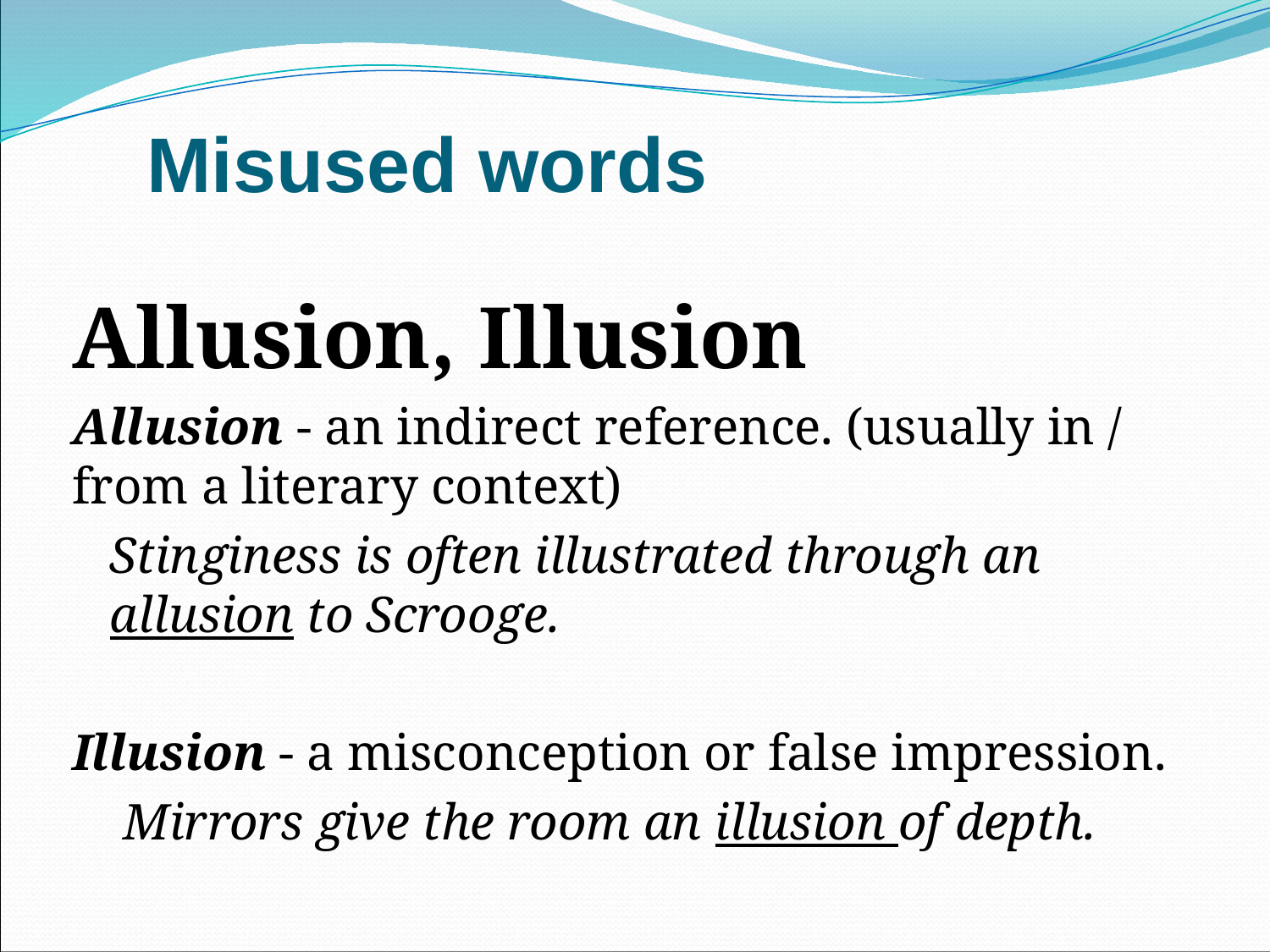

# Misused words
Allusion, Illusion
Allusion - an indirect reference. (usually in / from a literary context)
	Stinginess is often illustrated through an allusion to Scrooge.

Illusion - a misconception or false impression.
	 Mirrors give the room an illusion of depth.